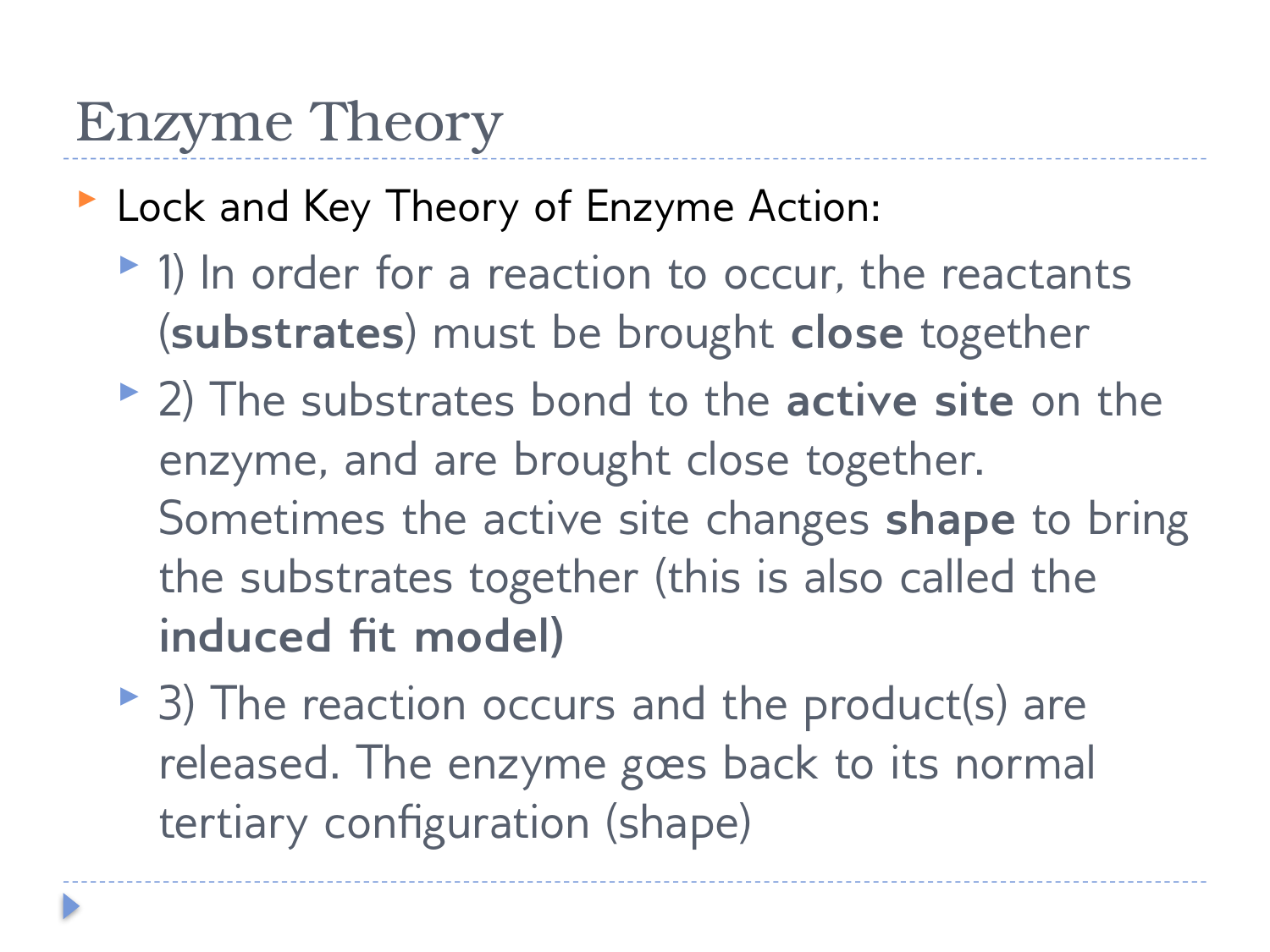

# Enzyme Theory
Lock and Key Theory of Enzyme Action:
1) In order for a reaction to occur, the reactants (substrates) must be brought close together
2) The substrates bond to the active site on the enzyme, and are brought close together. Sometimes the active site changes shape to bring the substrates together (this is also called the induced fit model)
3) The reaction occurs and the product(s) are released. The enzyme goes back to its normal tertiary configuration (shape)